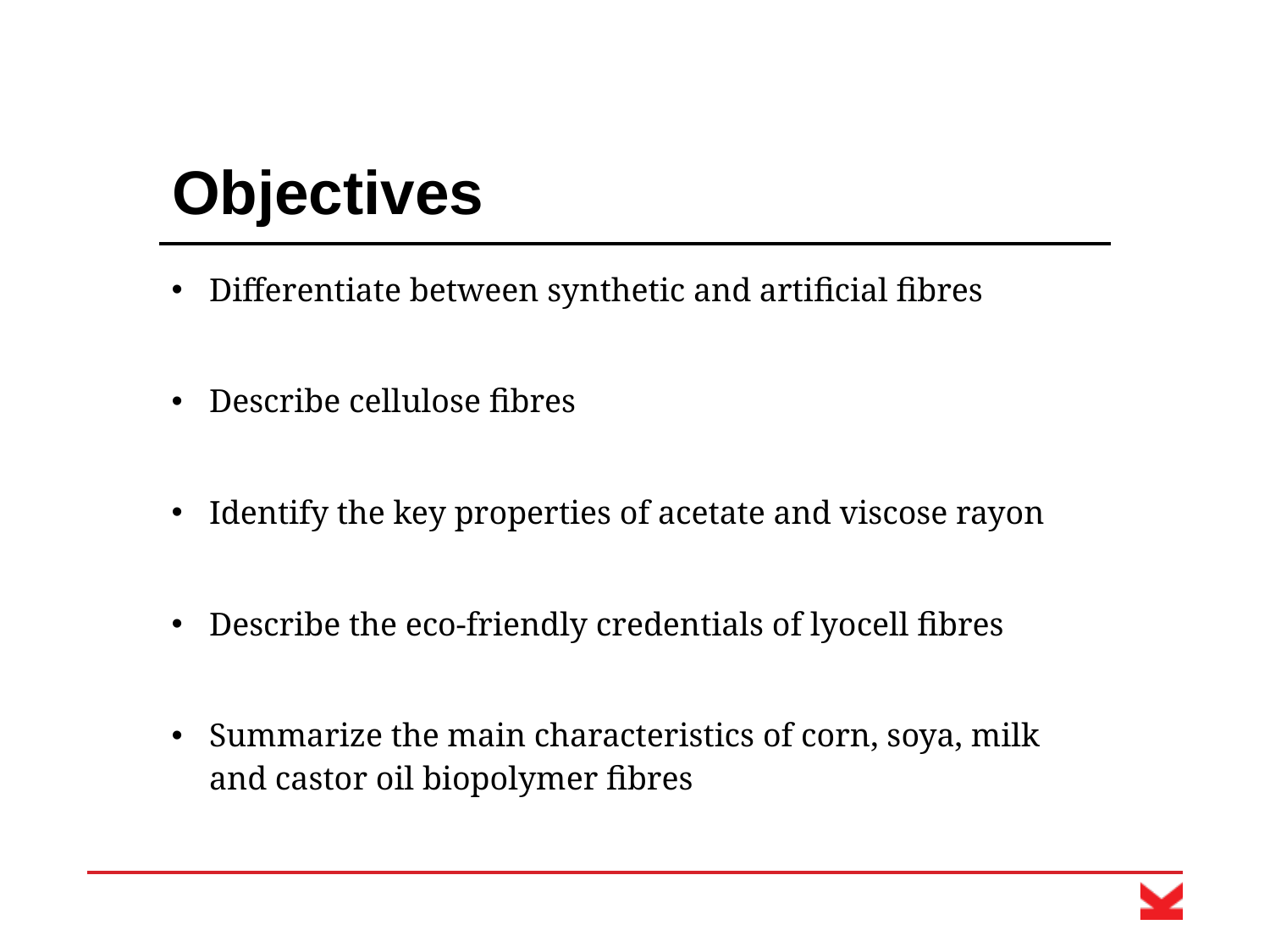

# Objectives
Differentiate between synthetic and artificial fibres

Describe cellulose fibres

Identify the key properties of acetate and viscose rayon

Describe the eco-friendly credentials of lyocell fibres

Summarize the main characteristics of corn, soya, milk and castor oil biopolymer fibres